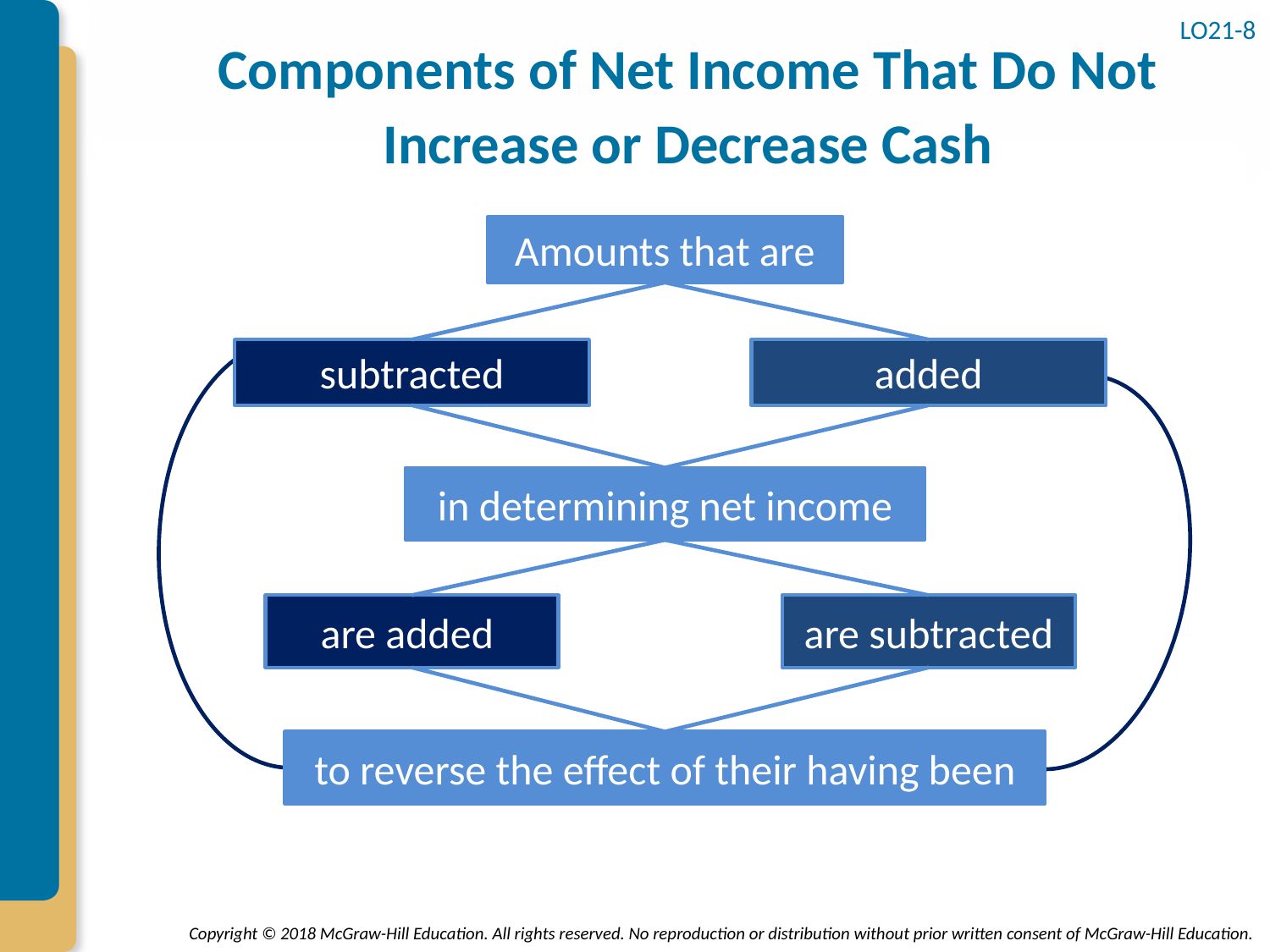

# Components of Net Income That Do Not Increase or Decrease Cash
LO21-8
Amounts that are

subtracted
added

in determining net income
are added
are subtracted
to reverse the effect of their having been